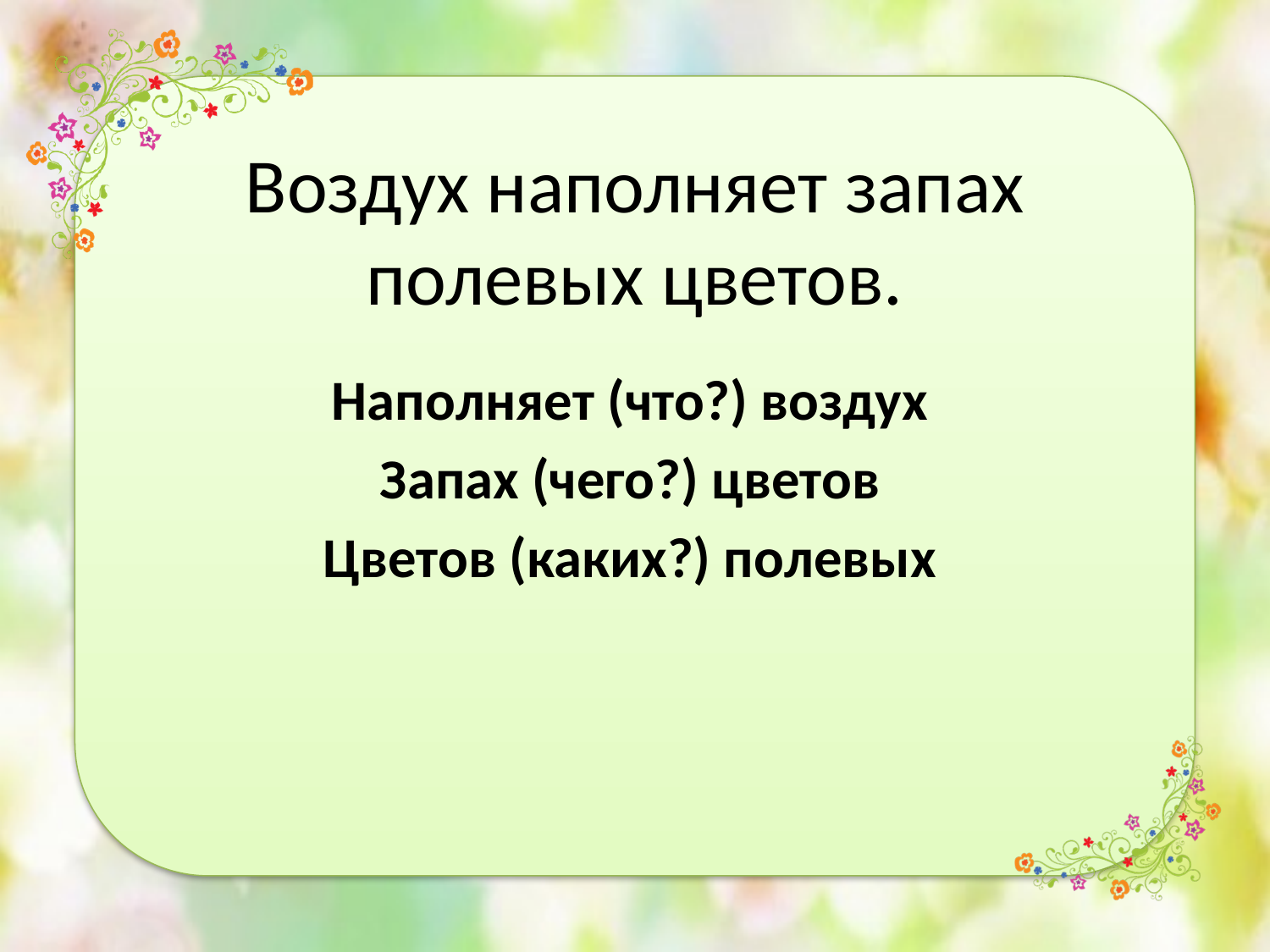

# Воздух наполняет запах полевых цветов.
Наполняет (что?) воздух
Запах (чего?) цветов
Цветов (каких?) полевых